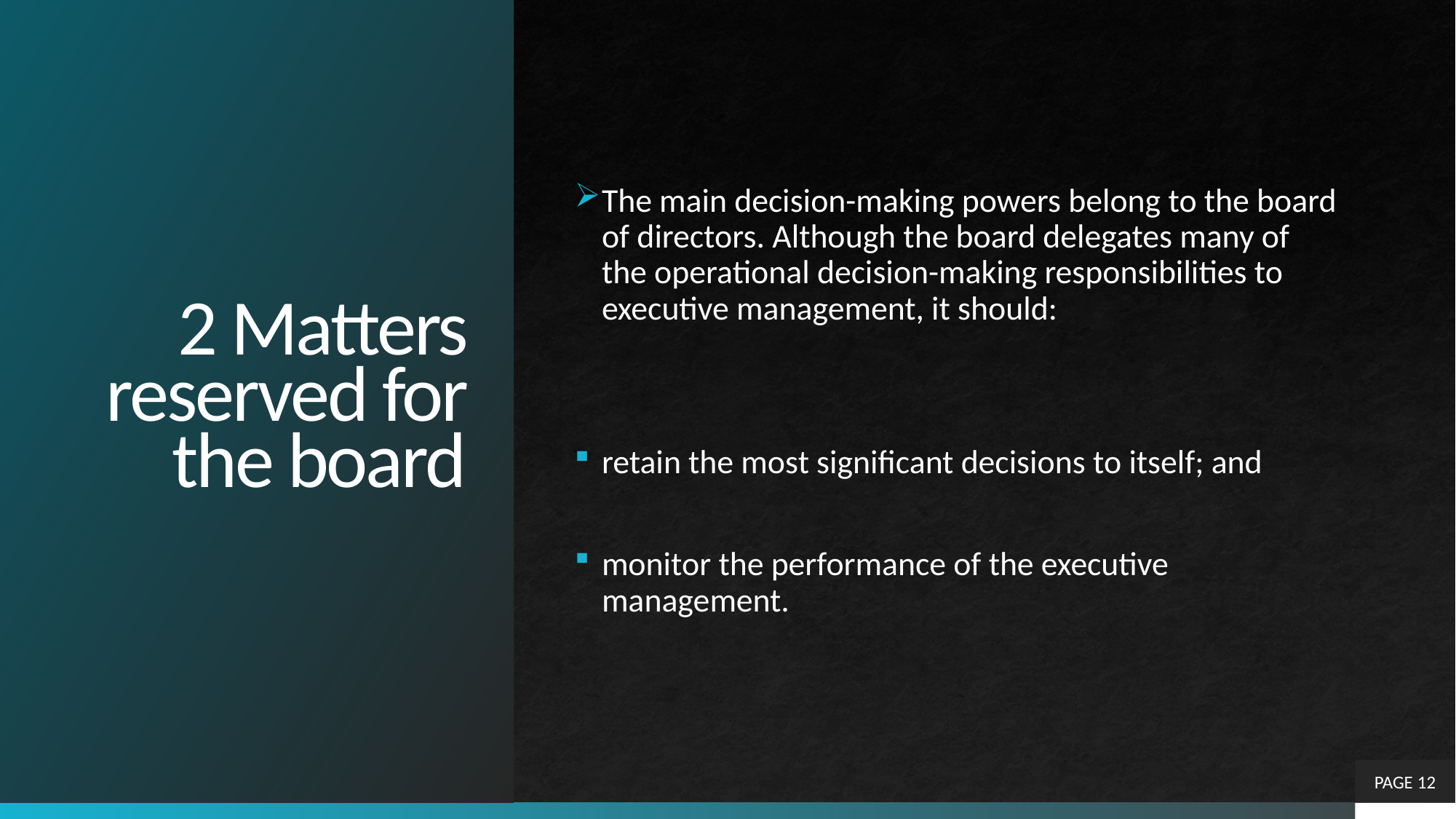

# 2 Matters reserved for the board
The main decision-making powers belong to the board of directors. Although the board delegates many of the operational decision-making responsibilities to executive management, it should:

retain the most signiﬁcant decisions to itself; and

monitor the performance of the executive management.
PAGE 12